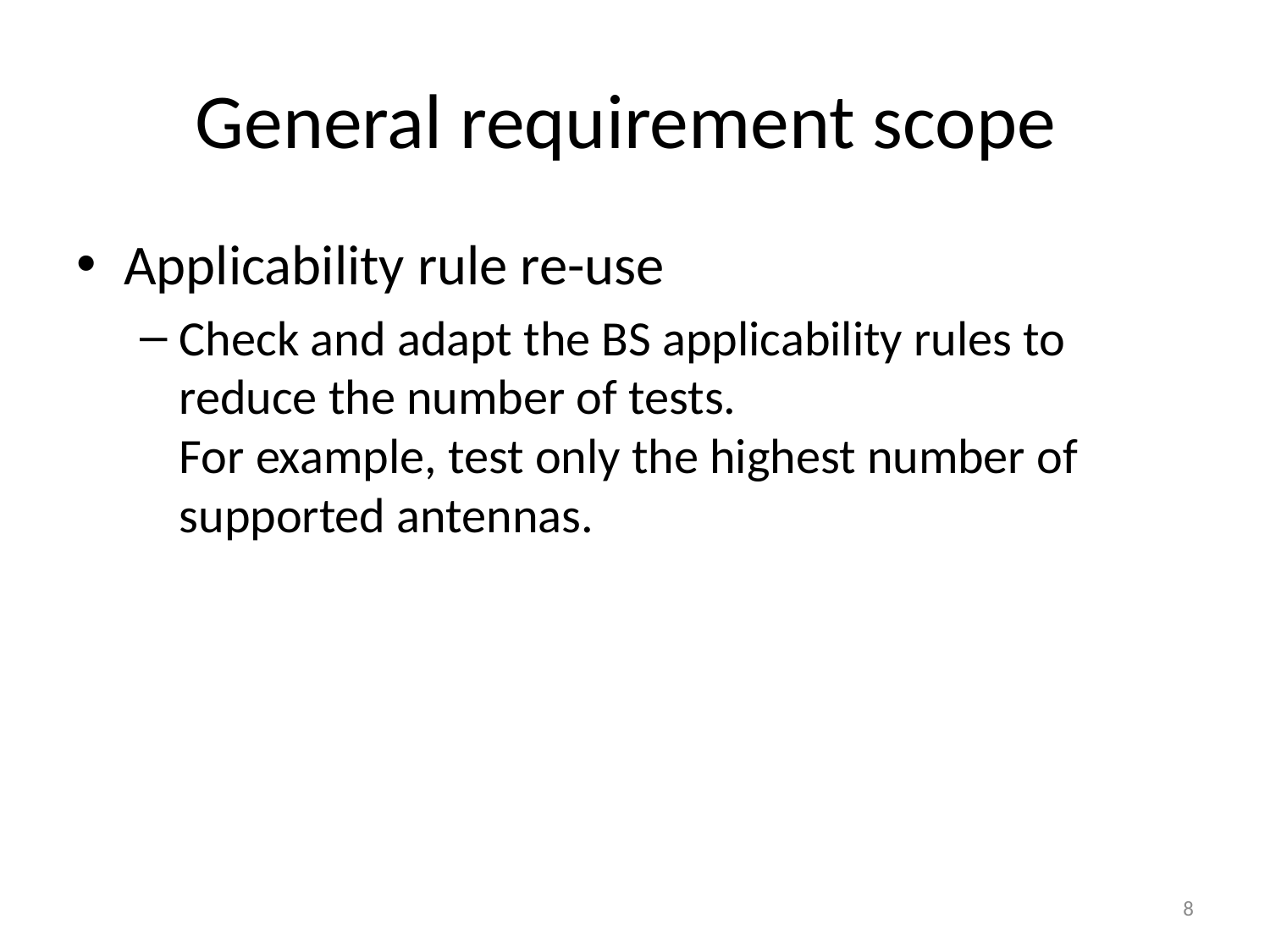

# General requirement scope
Applicability rule re-use
Check and adapt the BS applicability rules to reduce the number of tests.
For example, test only the highest number of supported antennas.
8